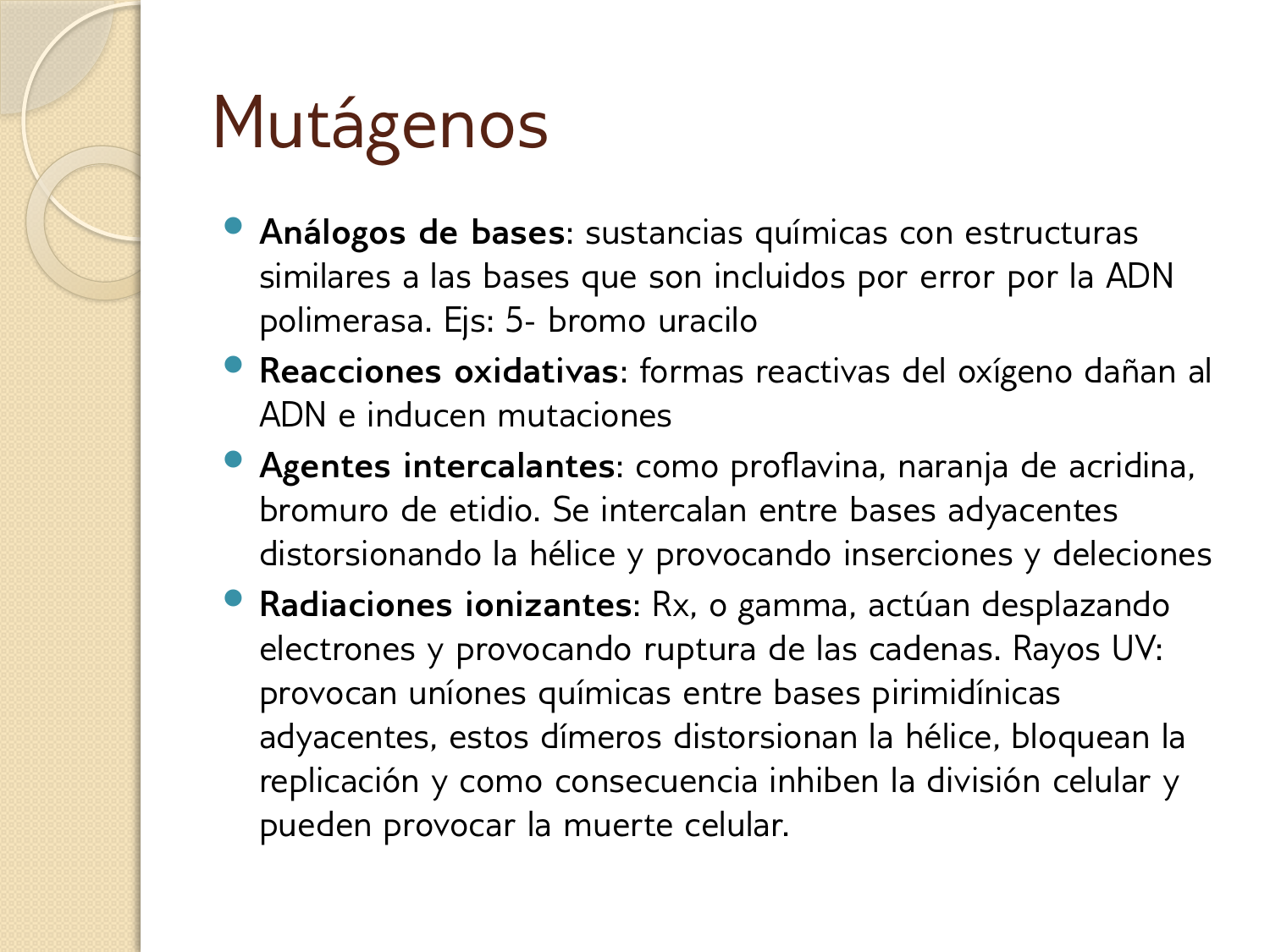

# Mutágenos
Análogos de bases: sustancias químicas con estructuras similares a las bases que son incluidos por error por la ADN polimerasa. Ejs: 5- bromo uracilo
Reacciones oxidativas: formas reactivas del oxígeno dañan al ADN e inducen mutaciones
Agentes intercalantes: como proflavina, naranja de acridina, bromuro de etidio. Se intercalan entre bases adyacentes distorsionando la hélice y provocando inserciones y deleciones
Radiaciones ionizantes: Rx, o gamma, actúan desplazando electrones y provocando ruptura de las cadenas. Rayos UV: provocan uníones químicas entre bases pirimidínicas adyacentes, estos dímeros distorsionan la hélice, bloquean la replicación y como consecuencia inhiben la división celular y pueden provocar la muerte celular.